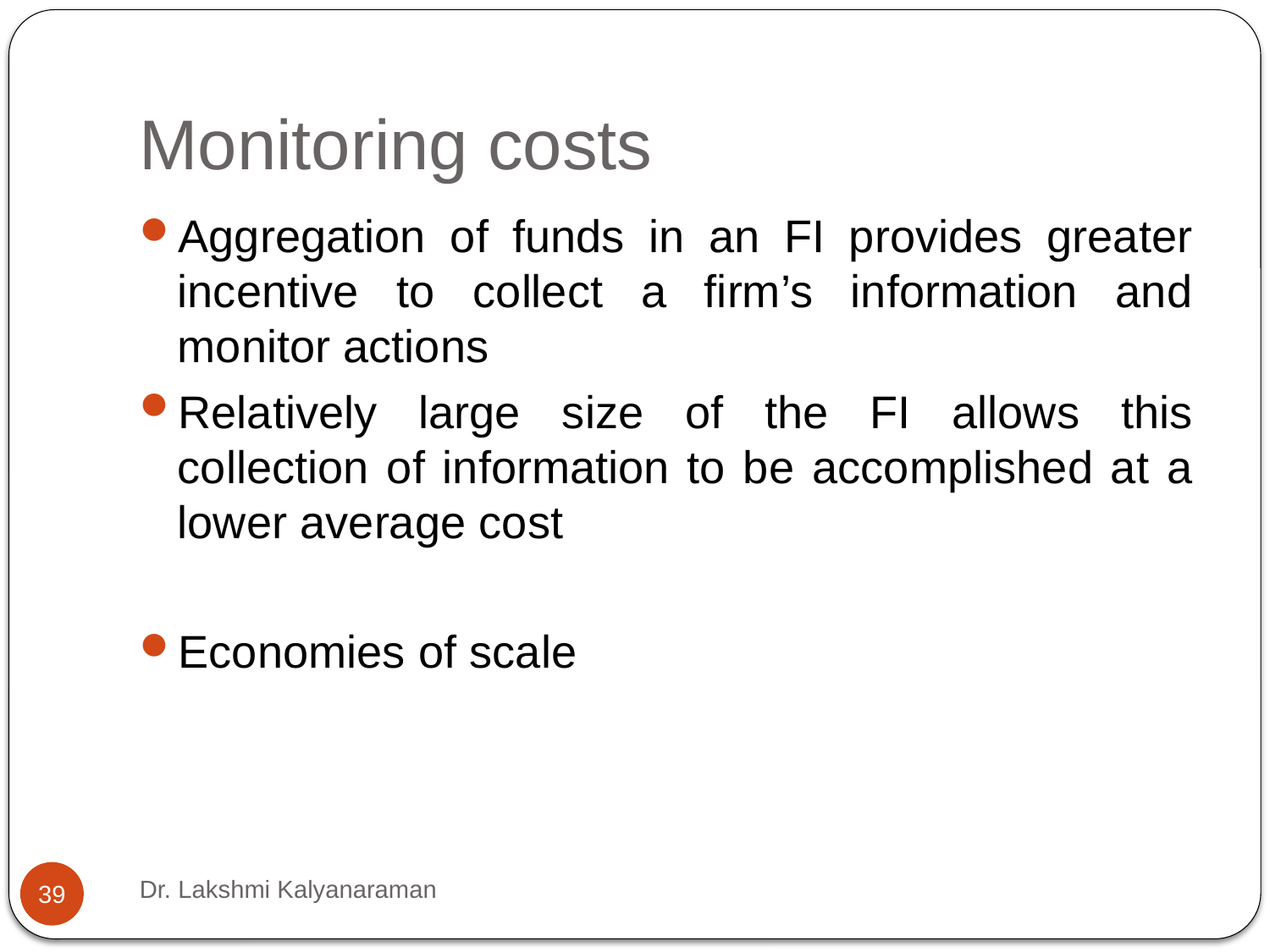

# Monitoring costs
Aggregation of funds in an FI provides greater incentive to collect a firm’s information and monitor actions
Relatively large size of the FI allows this collection of information to be accomplished at a lower average cost

Economies of scale
Dr. Lakshmi Kalyanaraman
39